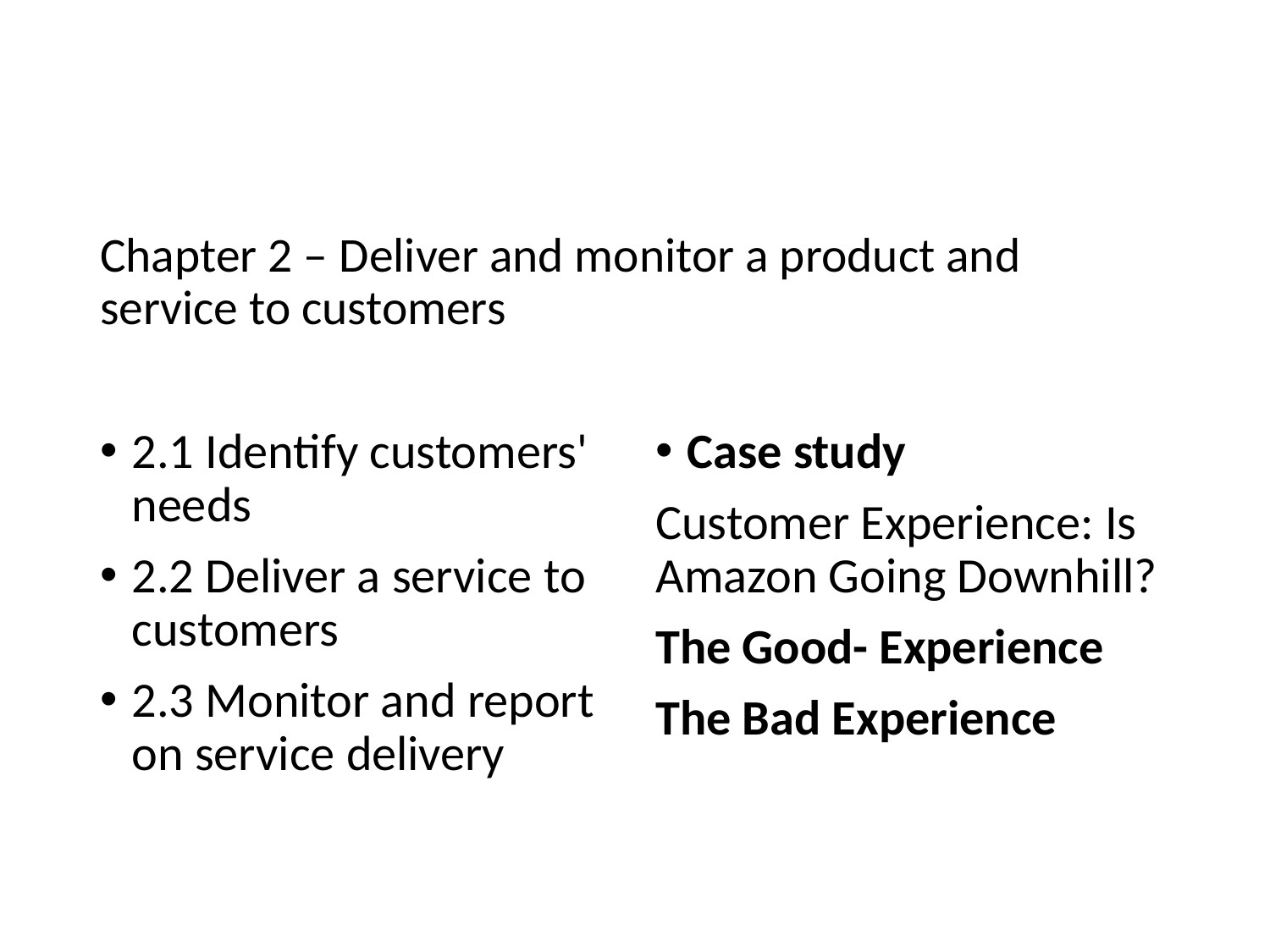

# Chapter 2 – Deliver and monitor a product and service to customers
2.1 Identify customers' needs
2.2 Deliver a service to customers
2.3 Monitor and report on service delivery

Case study
Customer Experience: Is Amazon Going Downhill?
The Good- Experience
The Bad Experience